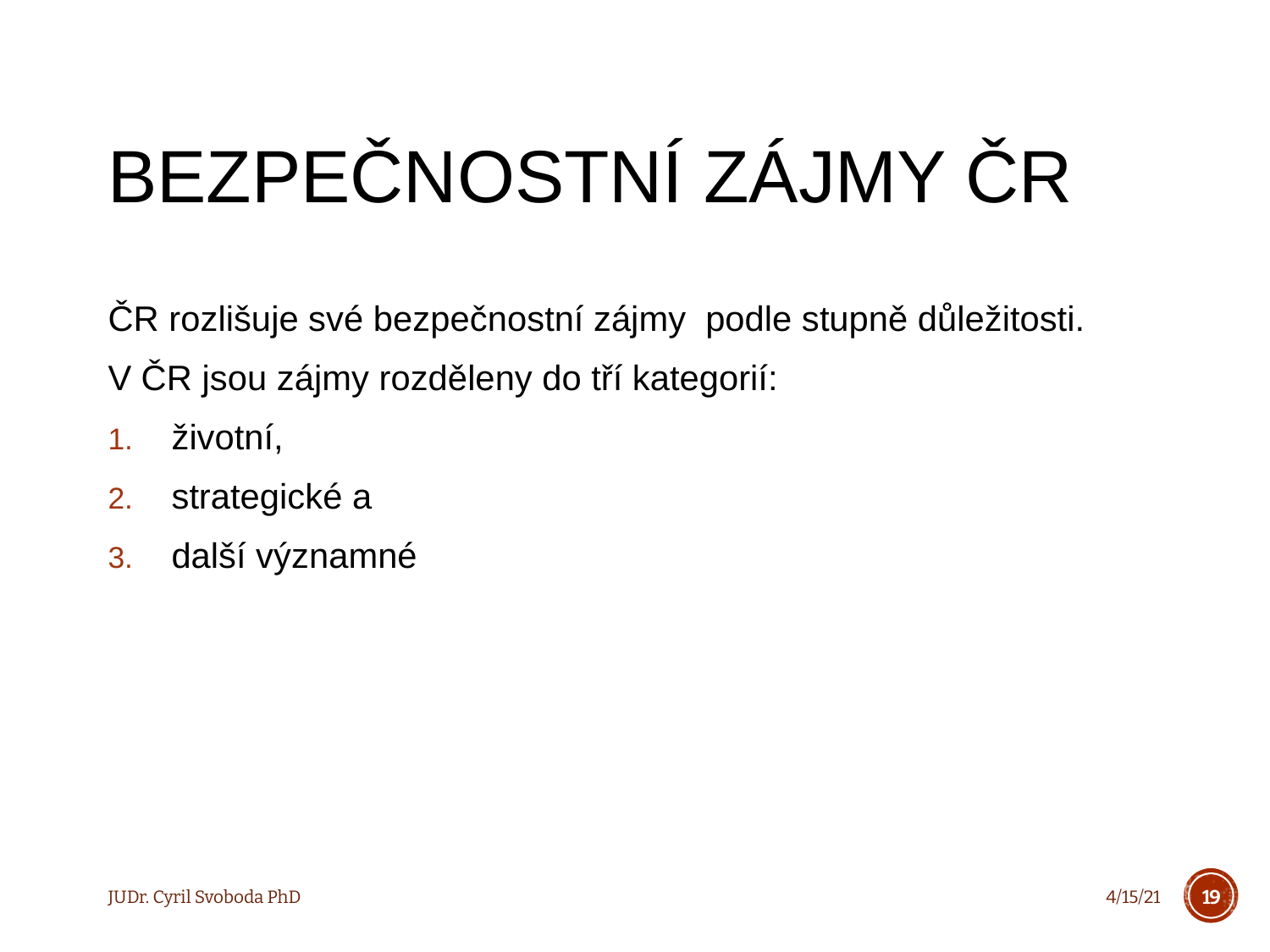

# Bezpečnostní zájmy ČR
ČR rozlišuje své bezpečnostní zájmy  podle stupně důležitosti.
V ČR jsou zájmy rozděleny do tří kategorií:
životní,
strategické a
další významné
JUDr. Cyril Svoboda PhD
4/15/21
19